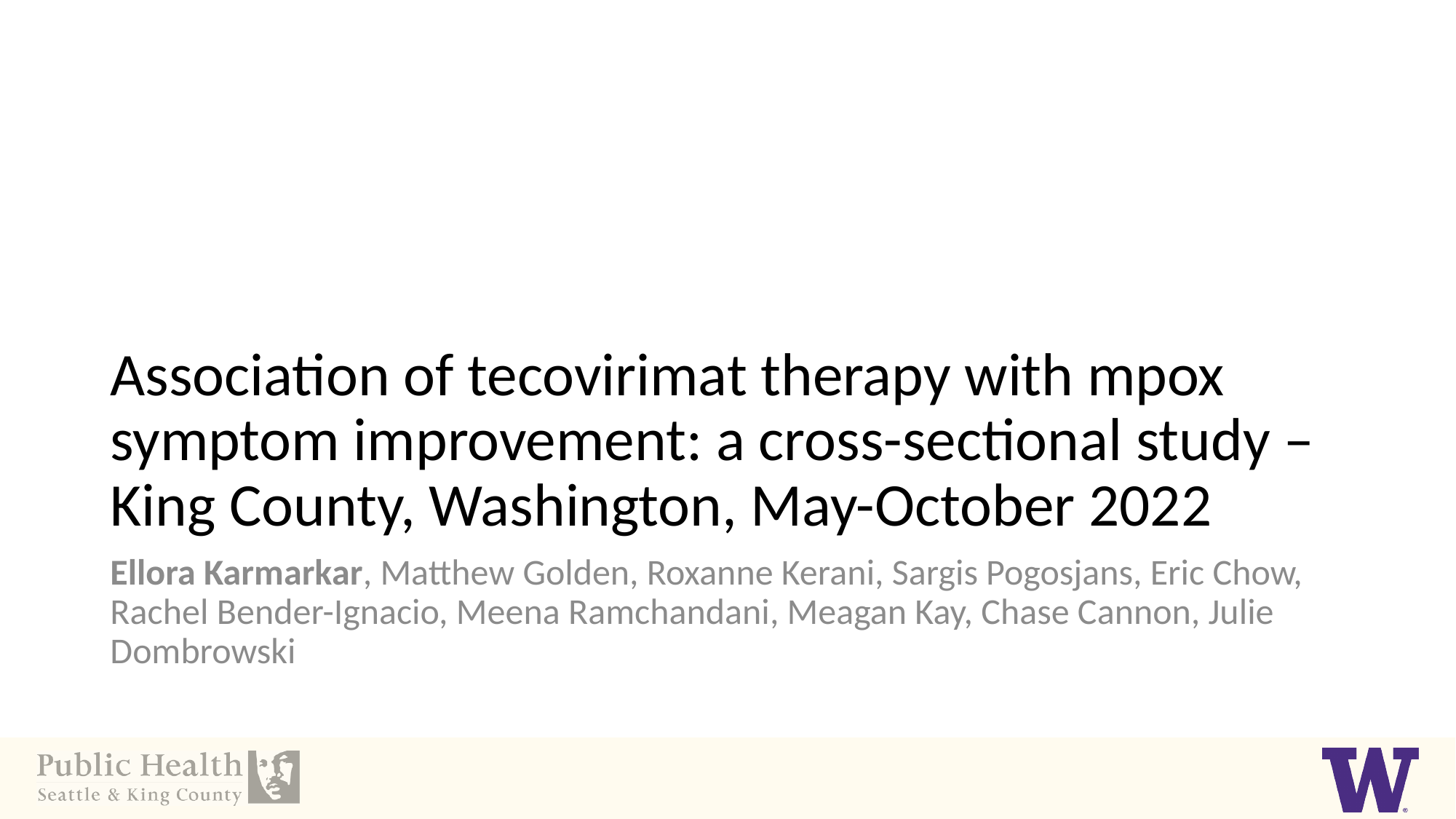

# Association of tecovirimat therapy with mpox symptom improvement: a cross-sectional study – King County, Washington, May-October 2022
Ellora Karmarkar, Matthew Golden, Roxanne Kerani, Sargis Pogosjans, Eric Chow, Rachel Bender-Ignacio, Meena Ramchandani, Meagan Kay, Chase Cannon, Julie Dombrowski